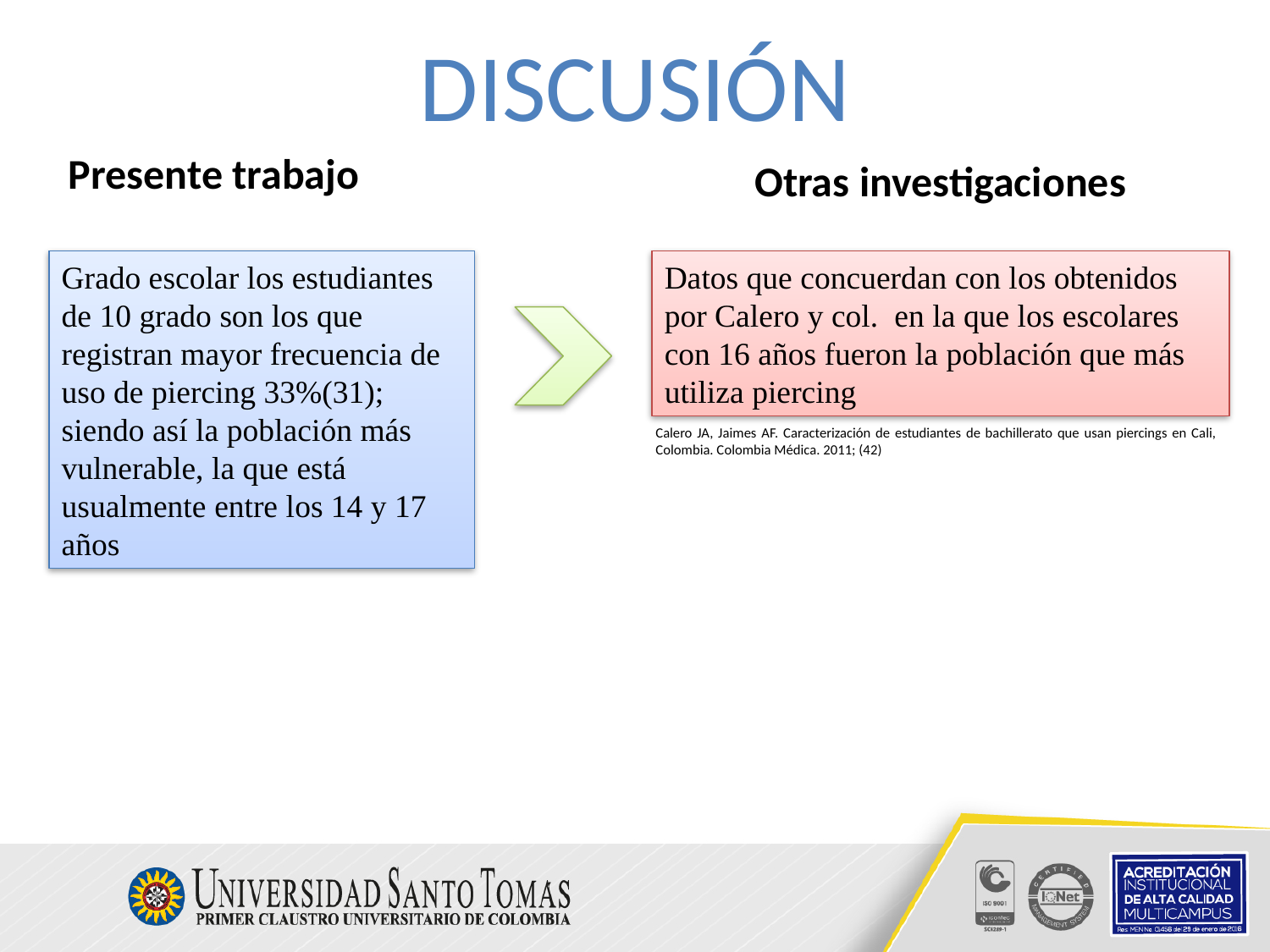

DISCUSIÓN
Presente trabajo
Otras investigaciones
Grado escolar los estudiantes de 10 grado son los que registran mayor frecuencia de uso de piercing 33%(31); siendo así la población más vulnerable, la que está usualmente entre los 14 y 17 años
Datos que concuerdan con los obtenidos por Calero y col.  en la que los escolares con 16 años fueron la población que más utiliza piercing

Calero JA, Jaimes AF. Caracterización de estudiantes de bachillerato que usan piercings en Cali, Colombia. Colombia Médica. 2011; (42)